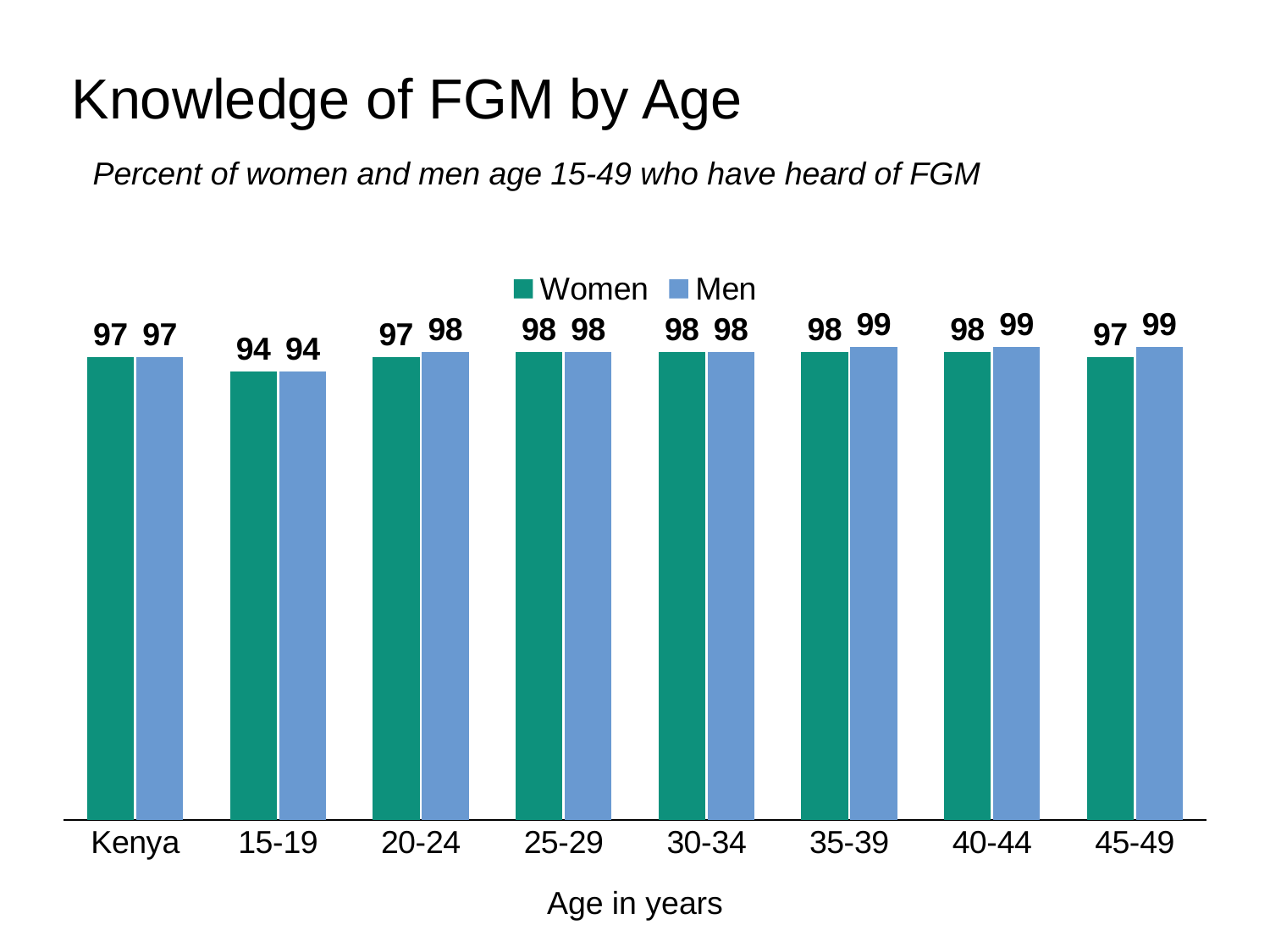

# Knowledge of FGM by Age
 Percent of women and men age 15-49 who have heard of FGM

### Chart

| Category | Women | Men |
|---|---|---|
| Kenya | 97.0 | 97.0 |
| 15-19 | 94.0 | 94.0 |
| 20-24 | 97.0 | 98.0 |
| 25-29 | 98.0 | 98.0 |
| 30-34 | 98.0 | 98.0 |
| 35-39 | 98.0 | 99.0 |
| 40-44 | 98.0 | 99.0 |
| 45-49 | 97.0 | 99.0 |
Age in years